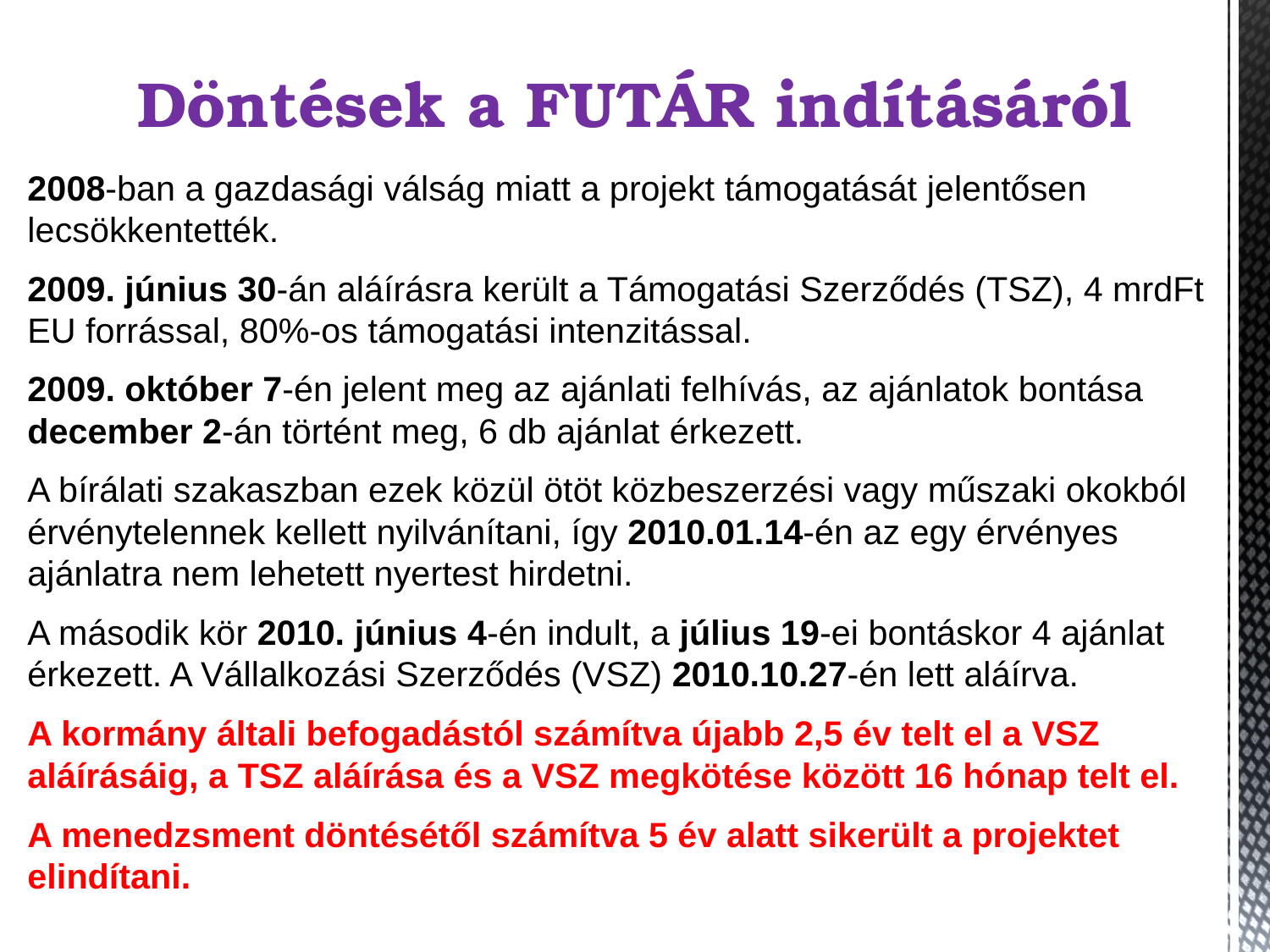

# Döntések a FUTÁR indításáról
2008-ban a gazdasági válság miatt a projekt támogatását jelentősen lecsökkentették.
2009. június 30-án aláírásra került a Támogatási Szerződés (TSZ), 4 mrdFt EU forrással, 80%-os támogatási intenzitással.
2009. október 7-én jelent meg az ajánlati felhívás, az ajánlatok bontása december 2-án történt meg, 6 db ajánlat érkezett.
A bírálati szakaszban ezek közül ötöt közbeszerzési vagy műszaki okokból érvénytelennek kellett nyilvánítani, így 2010.01.14-én az egy érvényes ajánlatra nem lehetett nyertest hirdetni.
A második kör 2010. június 4-én indult, a július 19-ei bontáskor 4 ajánlat érkezett. A Vállalkozási Szerződés (VSZ) 2010.10.27-én lett aláírva.
A kormány általi befogadástól számítva újabb 2,5 év telt el a VSZ aláírásáig, a TSZ aláírása és a VSZ megkötése között 16 hónap telt el.
A menedzsment döntésétől számítva 5 év alatt sikerült a projektet elindítani.